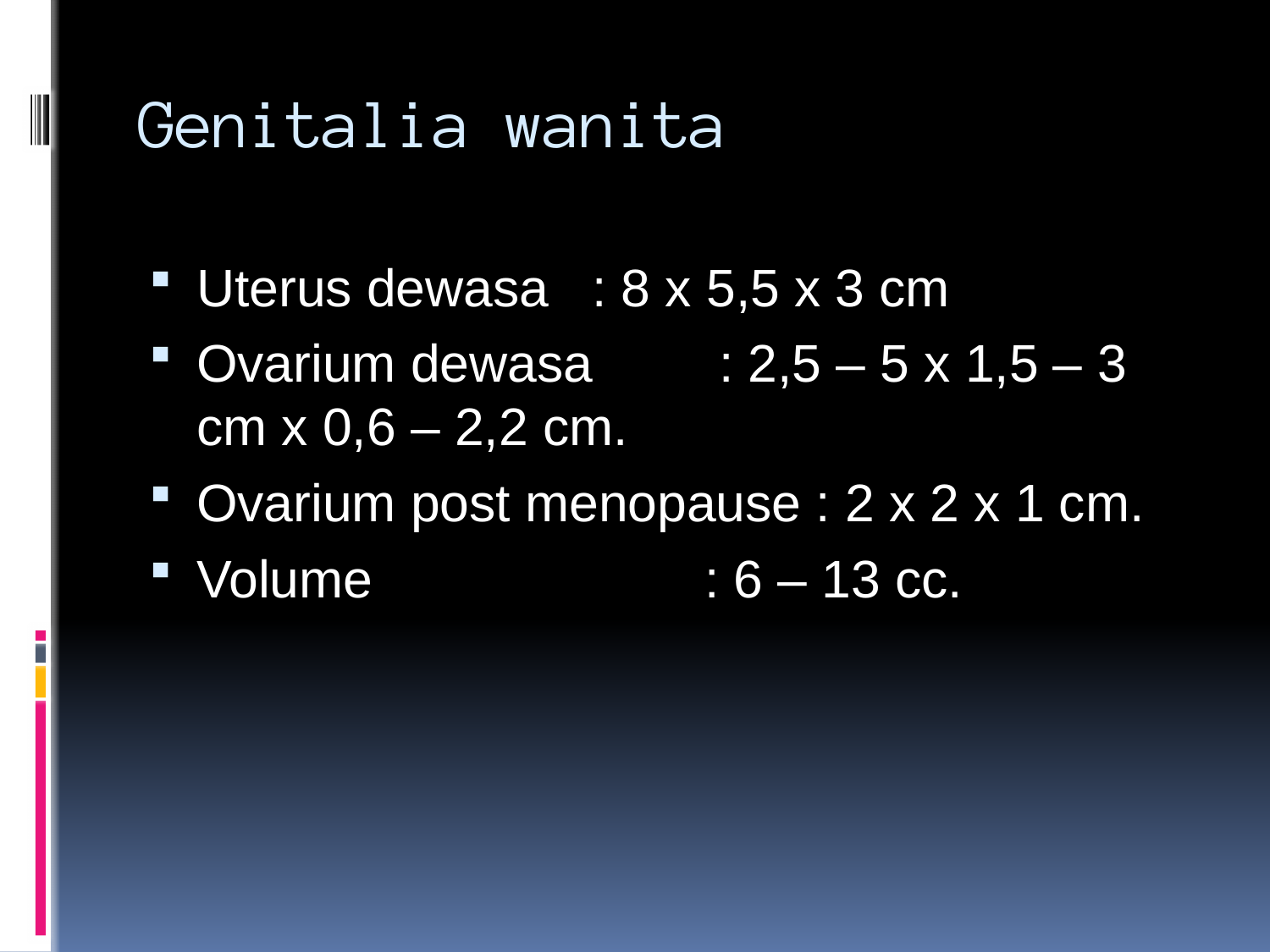

# Genitalia wanita
Uterus dewasa	 : 8 x 5,5 x 3 cm
Ovarium dewasa	 : 2,5 – 5 x 1,5 – 3 cm x 0,6 – 2,2 cm.
Ovarium post menopause : 2 x 2 x 1 cm.
Volume 			: 6 – 13 cc.